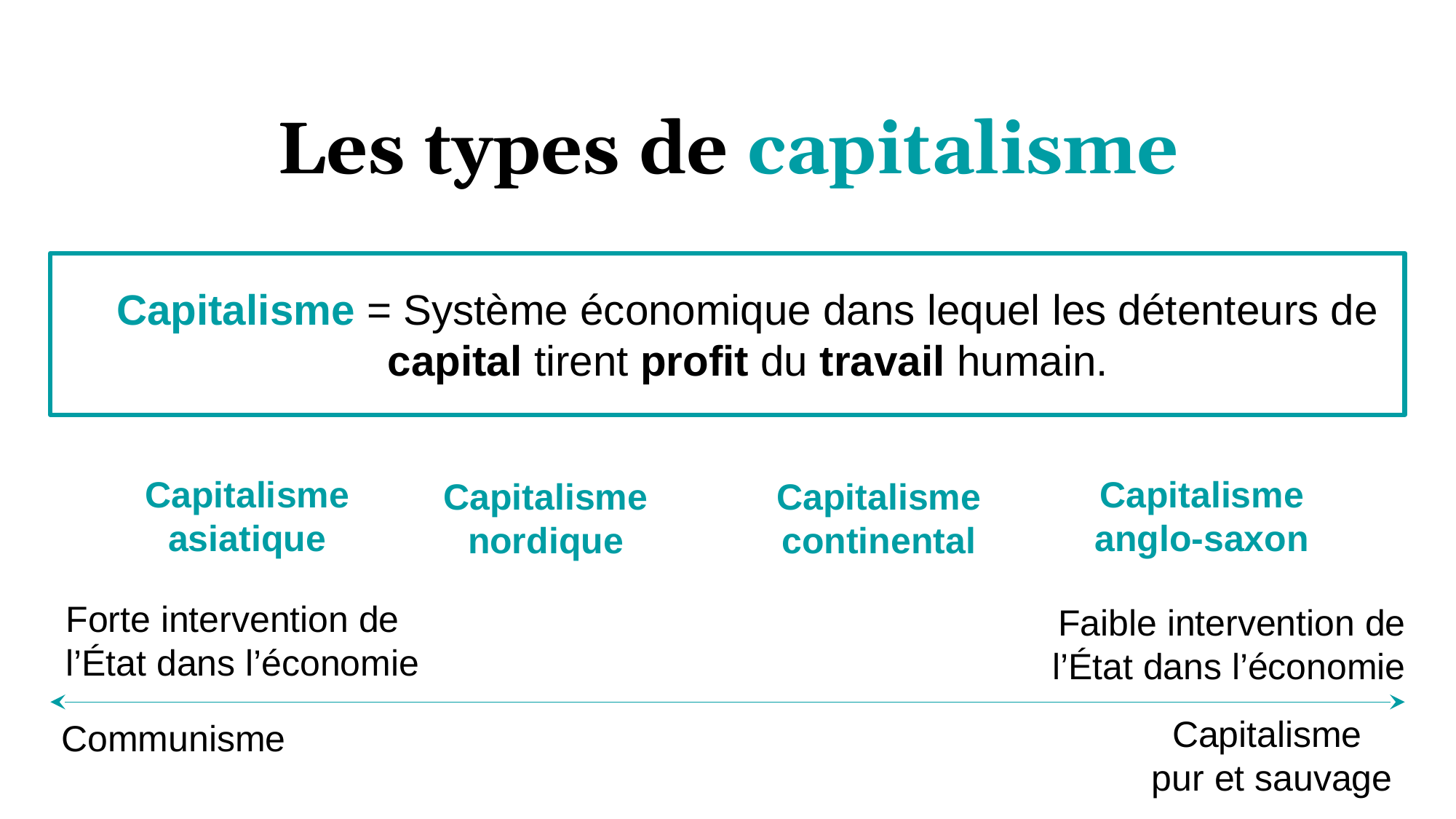

Les types de capitalisme

	Capitalisme = Système économique dans lequel les détenteurs de capital tirent profit du travail humain.
Capitalisme
asiatique
Capitalisme
anglo-saxon
Capitalisme
nordique
Capitalisme
continental
Forte intervention de l’État dans l’économie
Faible intervention de l’État dans l’économie
Capitalisme
pur et sauvage
Communisme